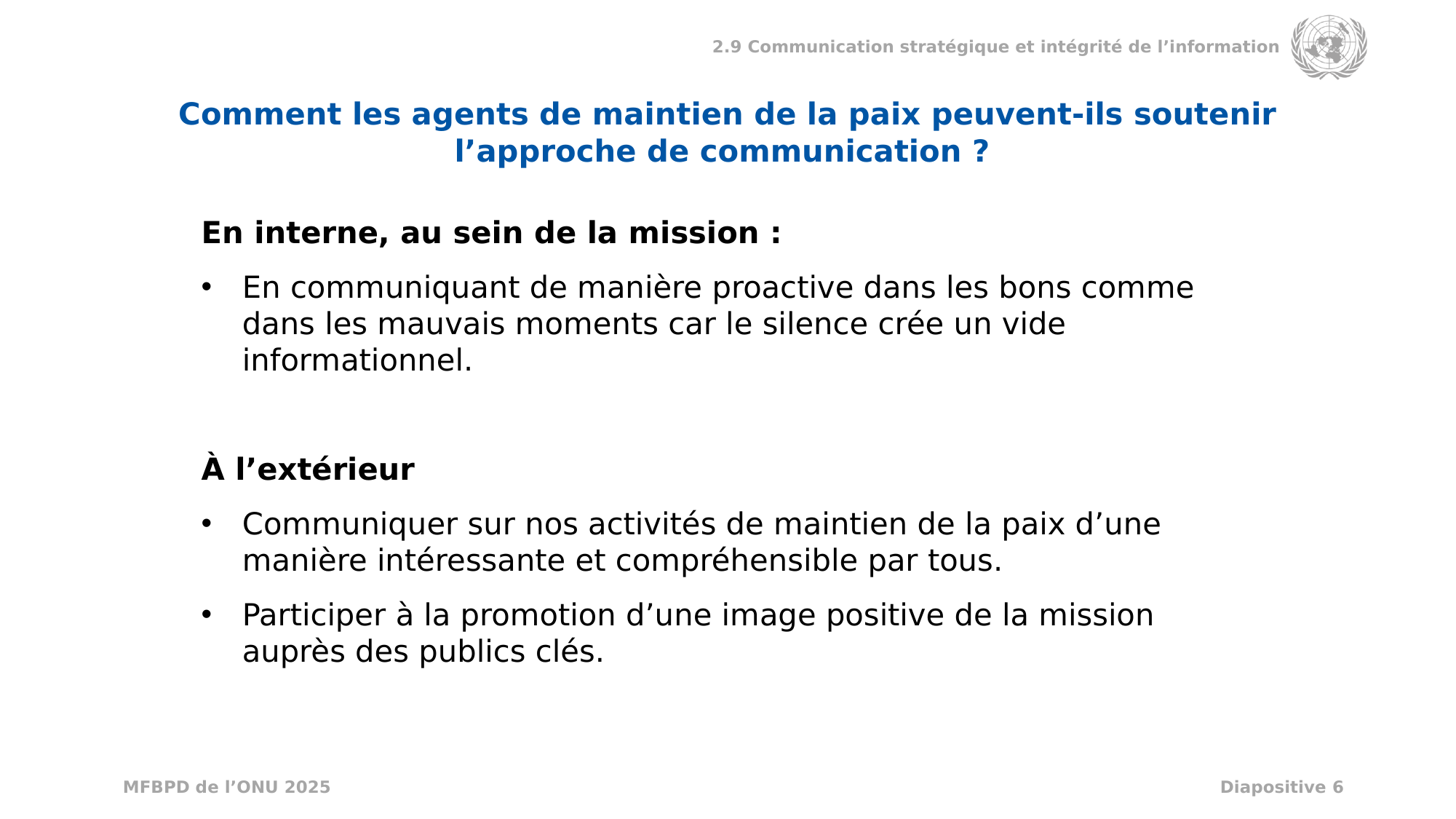

Comment les agents de maintien de la paix peuvent-ils soutenir l’approche de communication ?
En interne, au sein de la mission :
En communiquant de manière proactive dans les bons comme dans les mauvais moments car le silence crée un vide informationnel.

À l’extérieur
Communiquer sur nos activités de maintien de la paix d’une manière intéressante et compréhensible par tous.
Participer à la promotion d’une image positive de la mission auprès des publics clés.